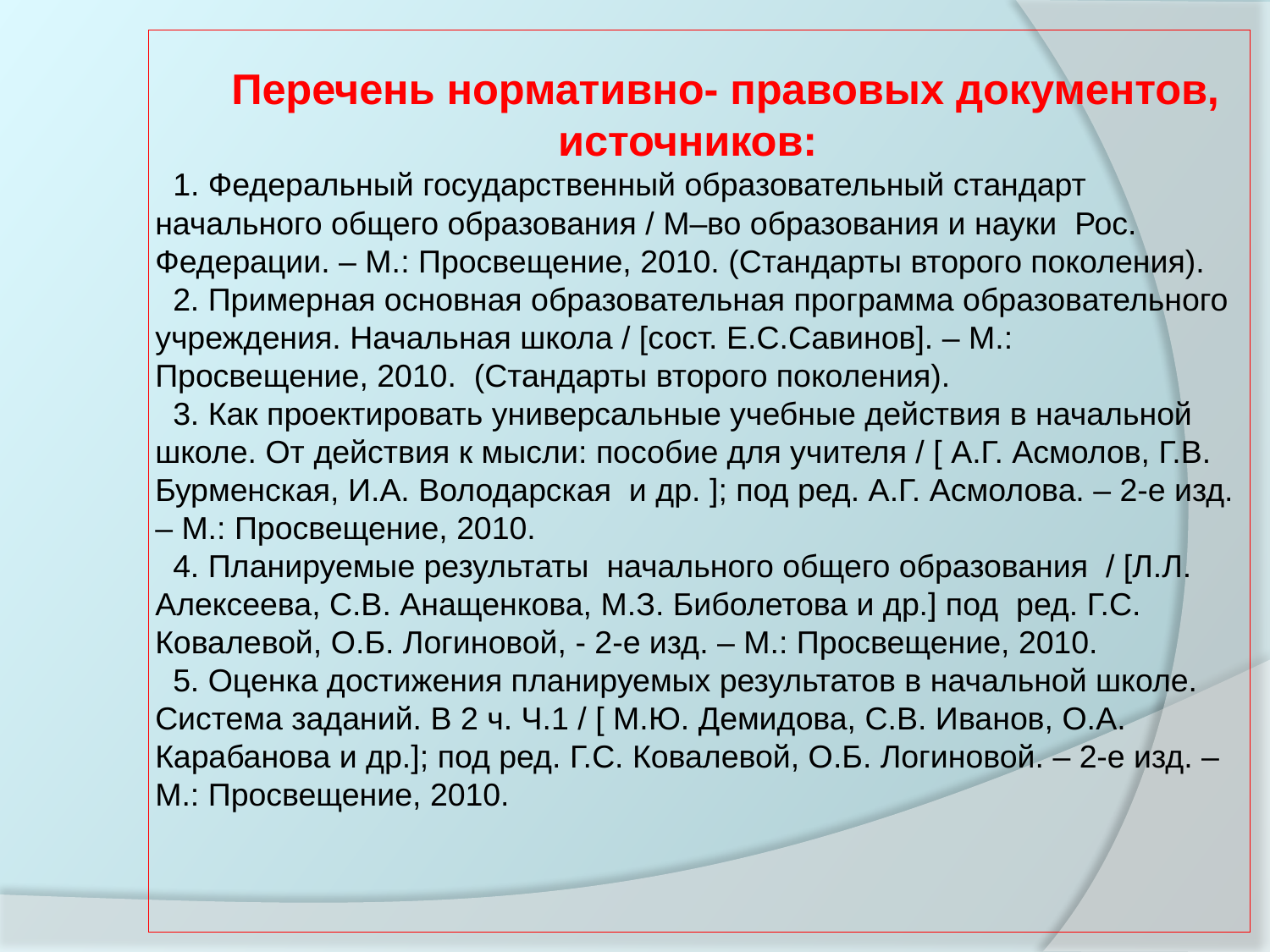

# Перечень нормативно- правовых документов, источников: 1. Федеральный государственный образовательный стандарт начального общего образования / М–во образования и науки  Рос. Федерации. – М.: Просвещение, 2010. (Стандарты второго поколения). 2. Примерная основная образовательная программа образовательного учреждения. Начальная школа / [сост. Е.С.Савинов]. – М.:  Просвещение, 2010.  (Стандарты второго поколения). 3. Как проектировать универсальные учебные действия в начальной школе. От действия к мысли: пособие для учителя / [ А.Г. Асмолов, Г.В. Бурменская, И.А. Володарская  и др. ]; под ред. А.Г. Асмолова. – 2-е изд. – М.: Просвещение, 2010. 4. Планируемые результаты  начального общего образования  / [Л.Л. Алексеева, С.В. Анащенкова, М.З. Биболетова и др.] под  ред. Г.С. Ковалевой, О.Б. Логиновой, - 2-е изд. – М.: Просвещение, 2010. 5. Оценка достижения планируемых результатов в начальной школе. Система заданий. В 2 ч. Ч.1 / [ М.Ю. Демидова, С.В. Иванов, О.А. Карабанова и др.]; под ред. Г.С. Ковалевой, О.Б. Логиновой. – 2-е изд. – М.: Просвещение, 2010.